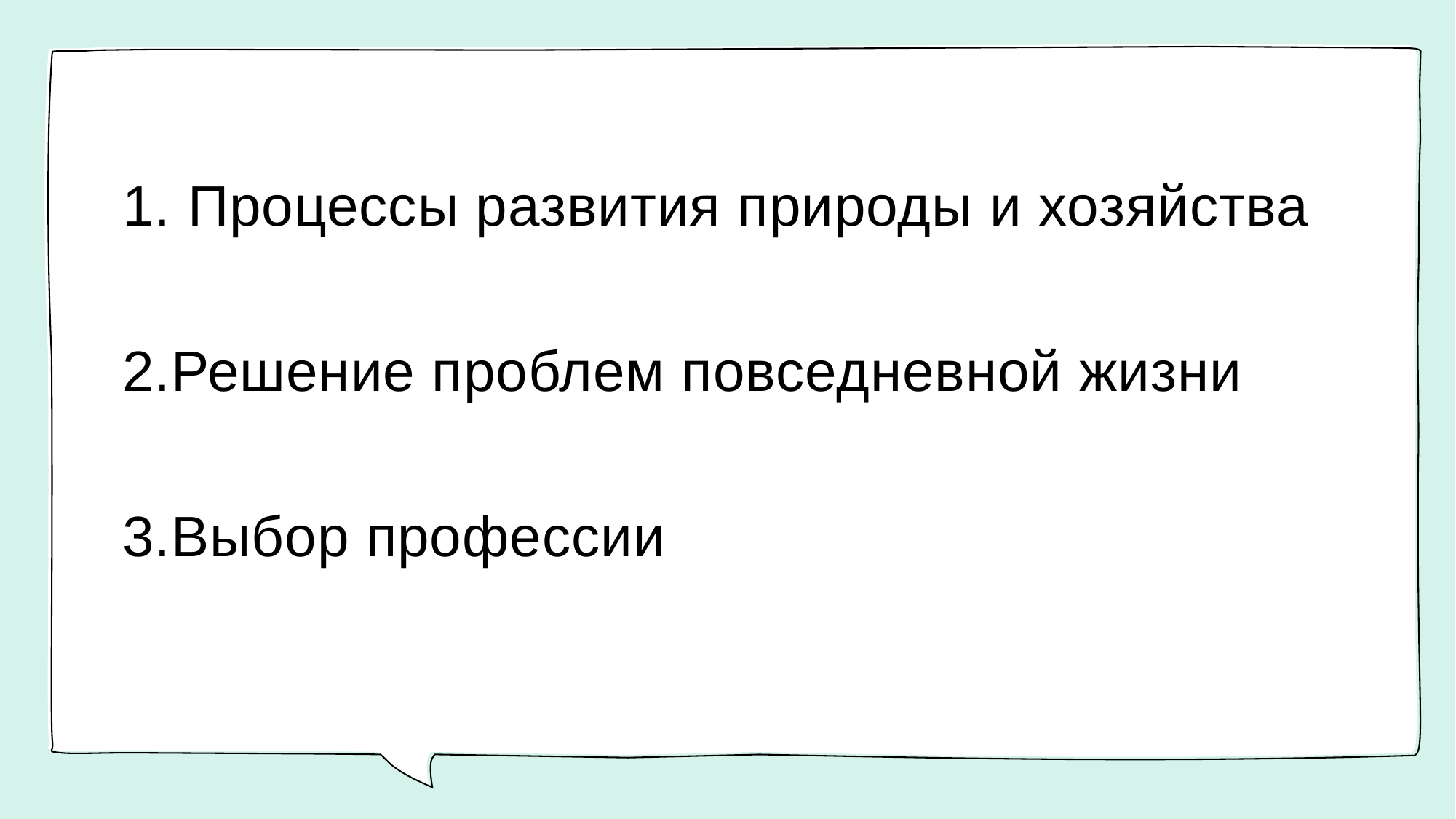

1. Процессы развития природы и хозяйства

2.Решение проблем повседневной жизни

3.Выбор профессии